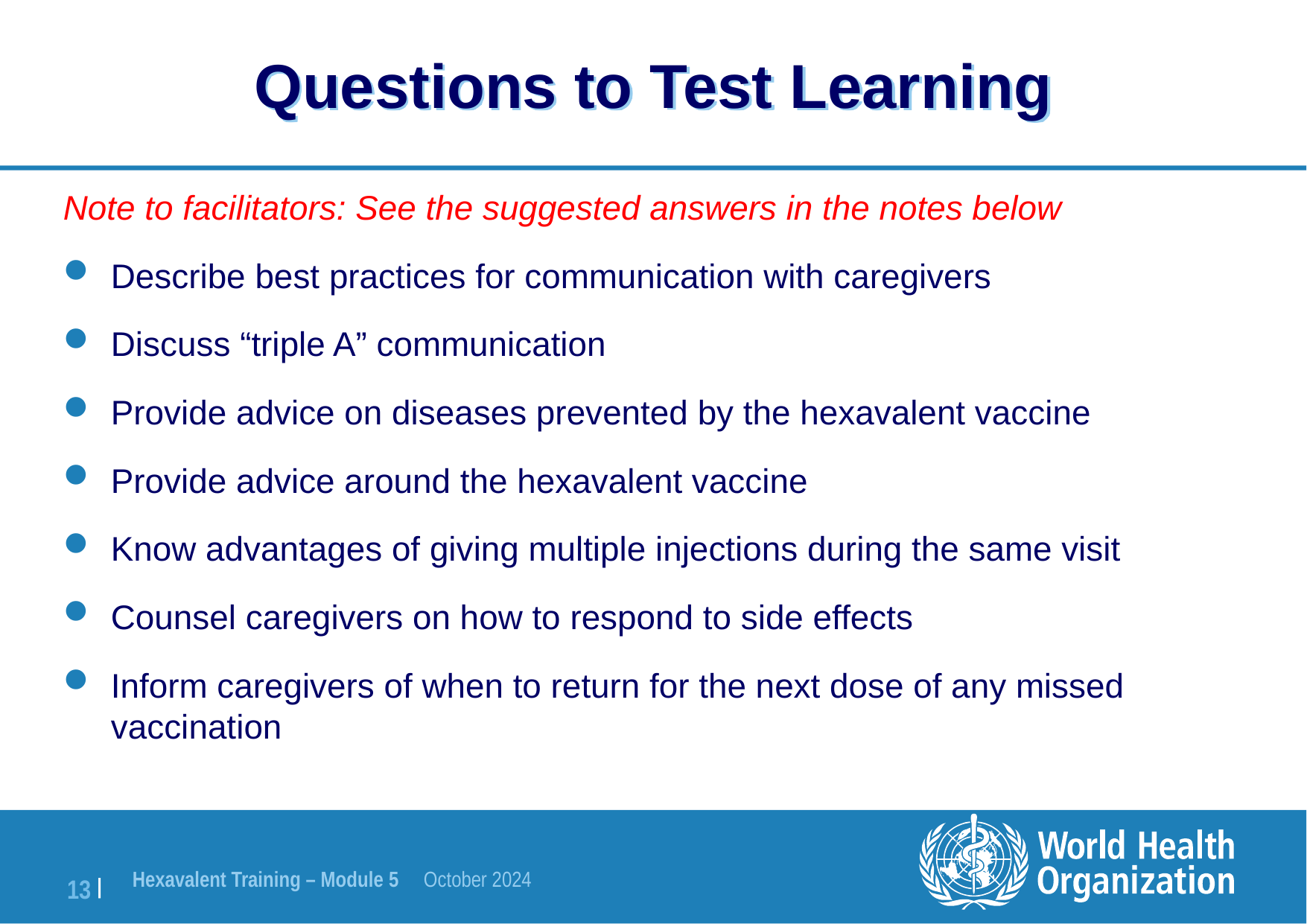

# Questions to Test Learning
Note to facilitators: See the suggested answers in the notes below
Describe best practices for communication with caregivers
Discuss “triple A” communication
Provide advice on diseases prevented by the hexavalent vaccine
Provide advice around the hexavalent vaccine
Know advantages of giving multiple injections during the same visit
Counsel caregivers on how to respond to side effects
Inform caregivers of when to return for the next dose of any missed vaccination